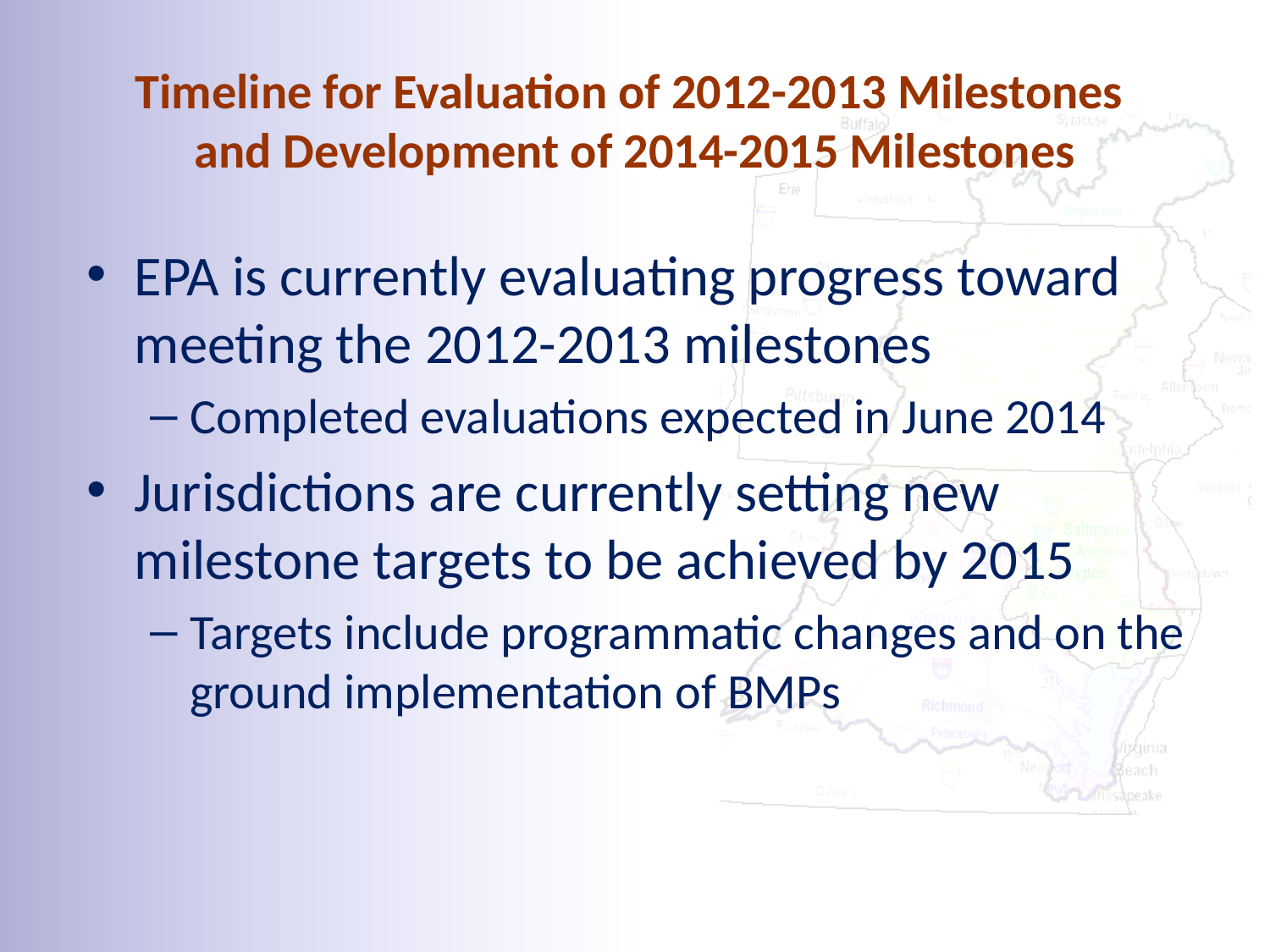

# Timeline for Evaluation of 2012-2013 Milestones and Development of 2014-2015 Milestones
EPA is currently evaluating progress toward meeting the 2012-2013 milestones
Completed evaluations expected in June 2014
Jurisdictions are currently setting new milestone targets to be achieved by 2015
Targets include programmatic changes and on the ground implementation of BMPs